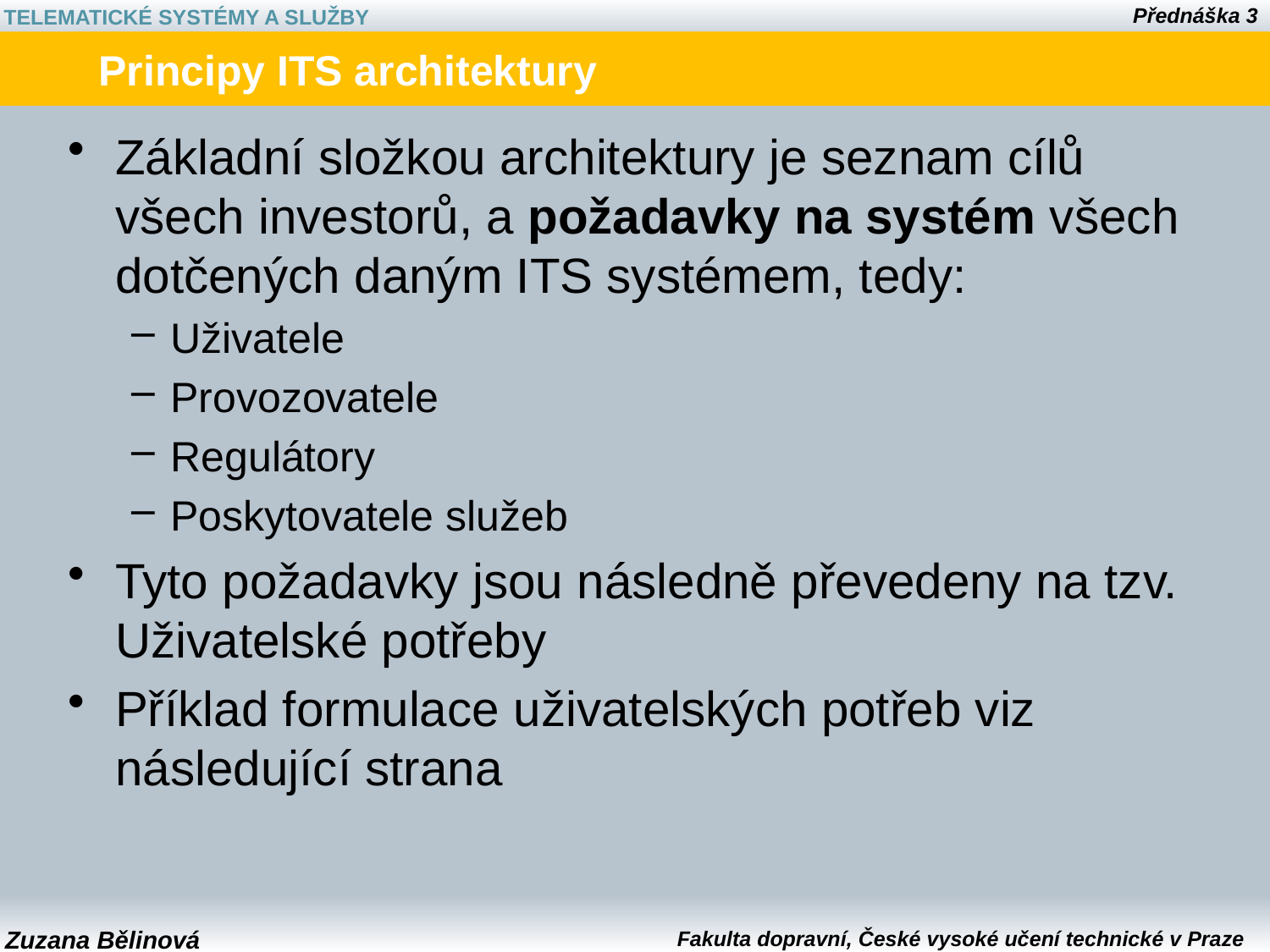

# Principy ITS architektury
Základní složkou architektury je seznam cílů všech investorů, a požadavky na systém všech dotčených daným ITS systémem, tedy:
Uživatele
Provozovatele
Regulátory
Poskytovatele služeb
Tyto požadavky jsou následně převedeny na tzv. Uživatelské potřeby
Příklad formulace uživatelských potřeb viz následující strana